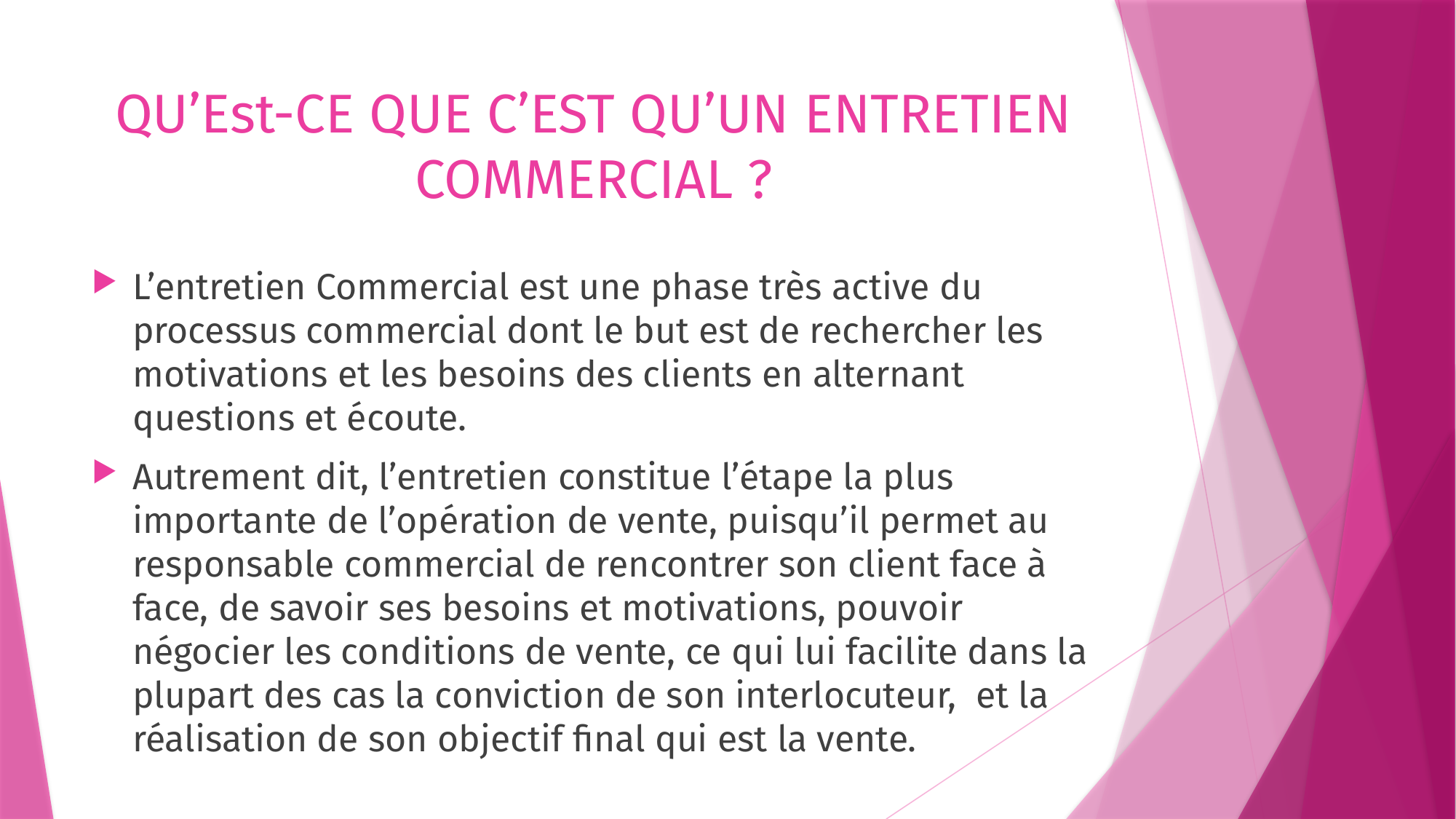

# QU’Est-CE QUE C’EST QU’UN ENTRETIEN COMMERCIAL ?
L’entretien Commercial est une phase très active du processus commercial dont le but est de rechercher les motivations et les besoins des clients en alternant questions et écoute.
Autrement dit, l’entretien constitue l’étape la plus importante de l’opération de vente, puisqu’il permet au responsable commercial de rencontrer son client face à face, de savoir ses besoins et motivations, pouvoir négocier les conditions de vente, ce qui lui facilite dans la plupart des cas la conviction de son interlocuteur,  et la réalisation de son objectif final qui est la vente.